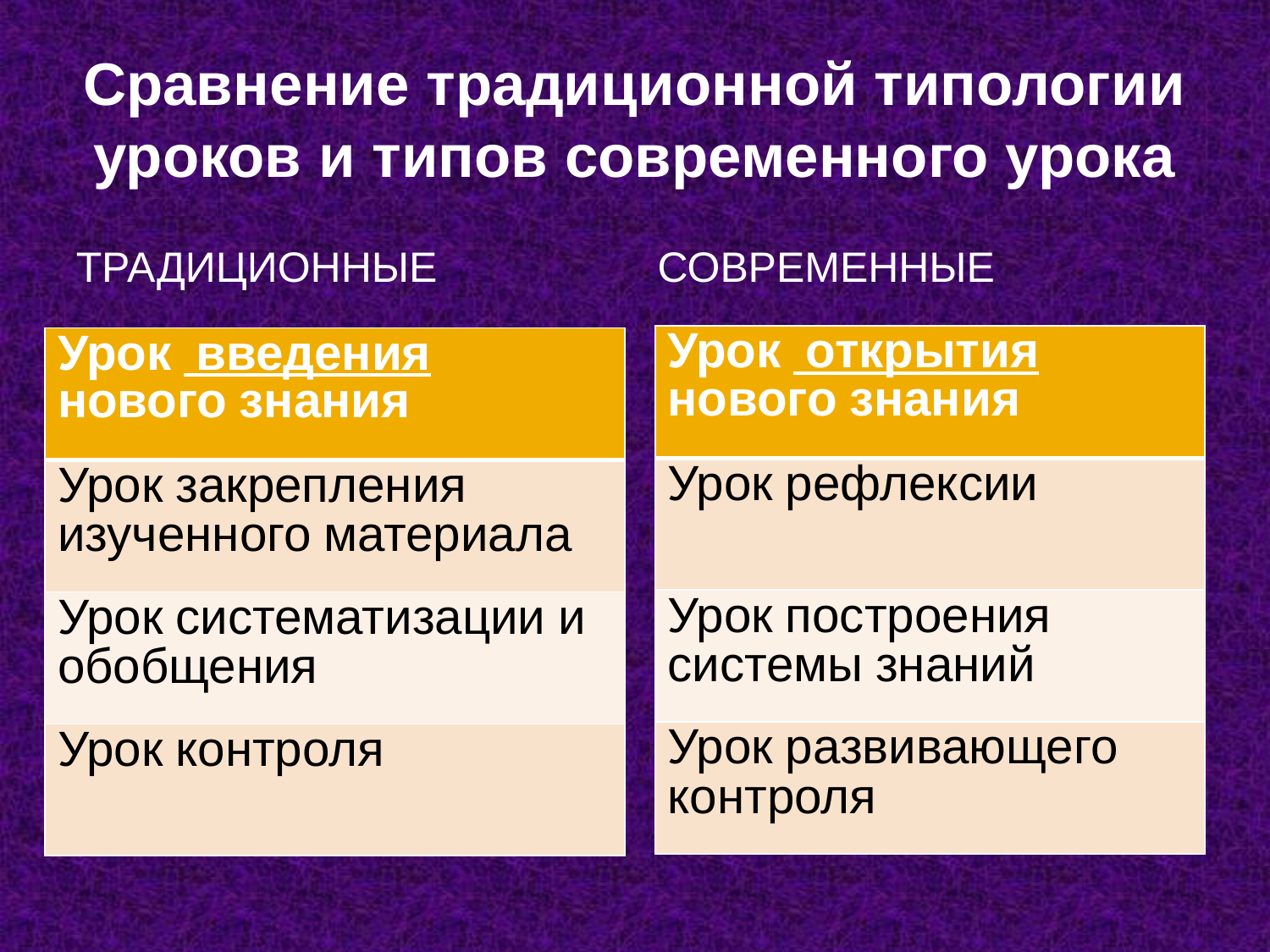

# Сравнение традиционной типологии уроков и типов современного урока
традиционные
современные
| Урок открытия нового знания |
| --- |
| Урок рефлексии |
| Урок построения системы знаний |
| Урок развивающего контроля |
| Урок введения нового знания |
| --- |
| Урок закрепления изученного материала |
| Урок систематизации и обобщения |
| Урок контроля |